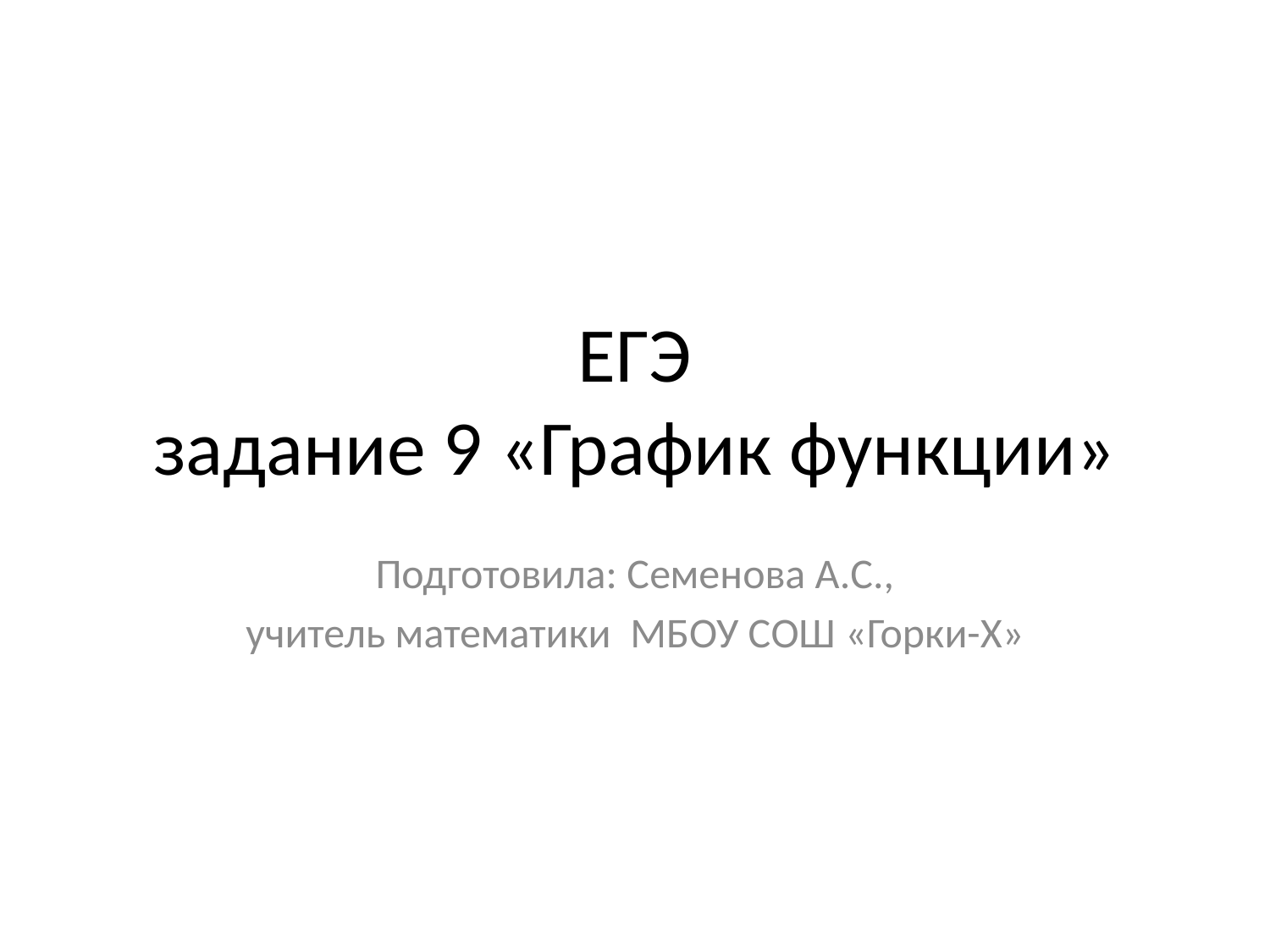

# ЕГЭ задание 9 «График функции»
Подготовила: Семенова А.С.,
учитель математики  МБОУ СОШ «Горки-Х»